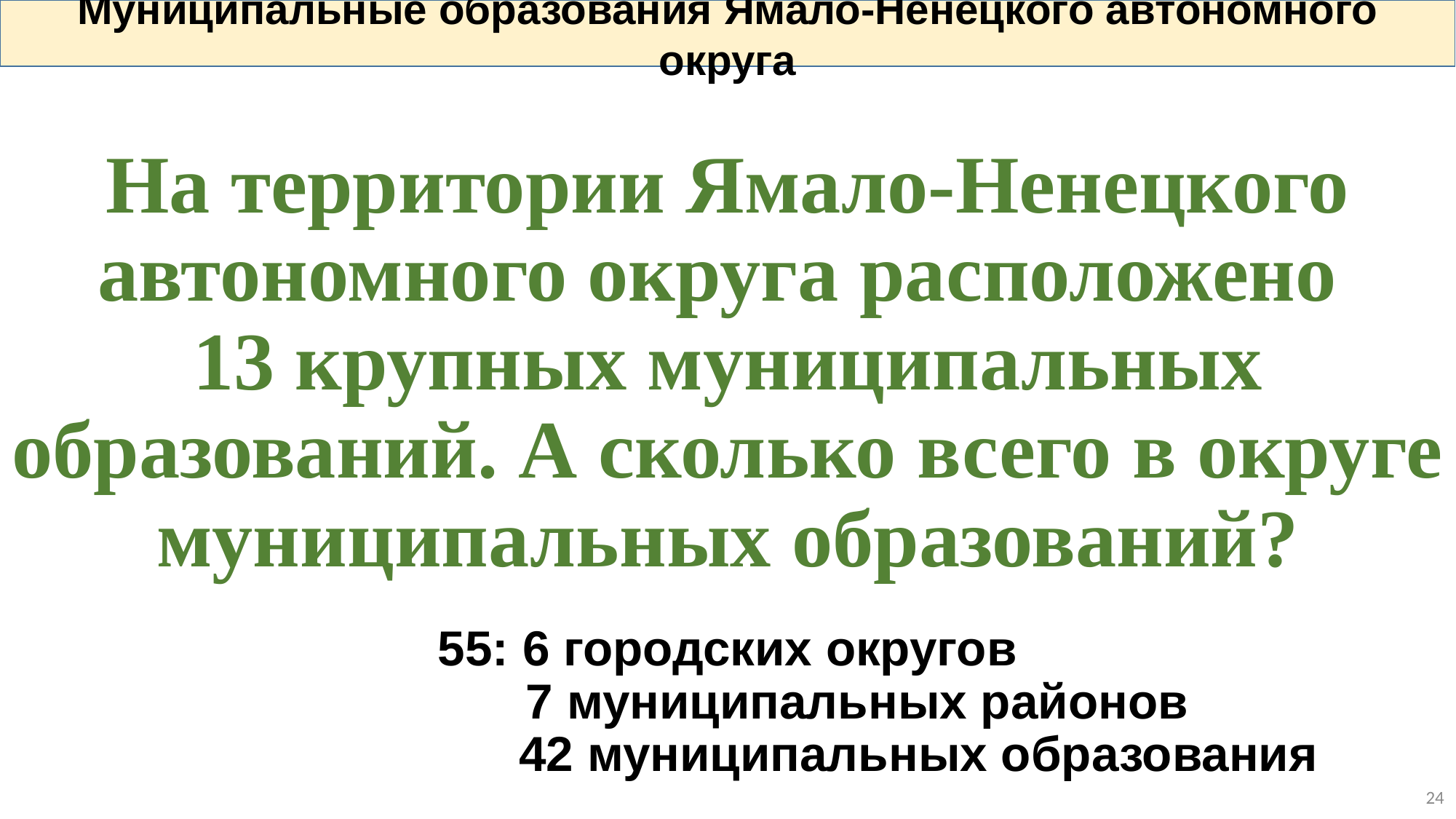

Муниципальные образования Ямало-Ненецкого автономного округа
На территории Ямало-Ненецкого автономного округа расположено
13 крупных муниципальных образований. А сколько всего в округе муниципальных образований?
55: 6 городских округов
                   7 муниципальных районов
                            42 муниципальных образования
24